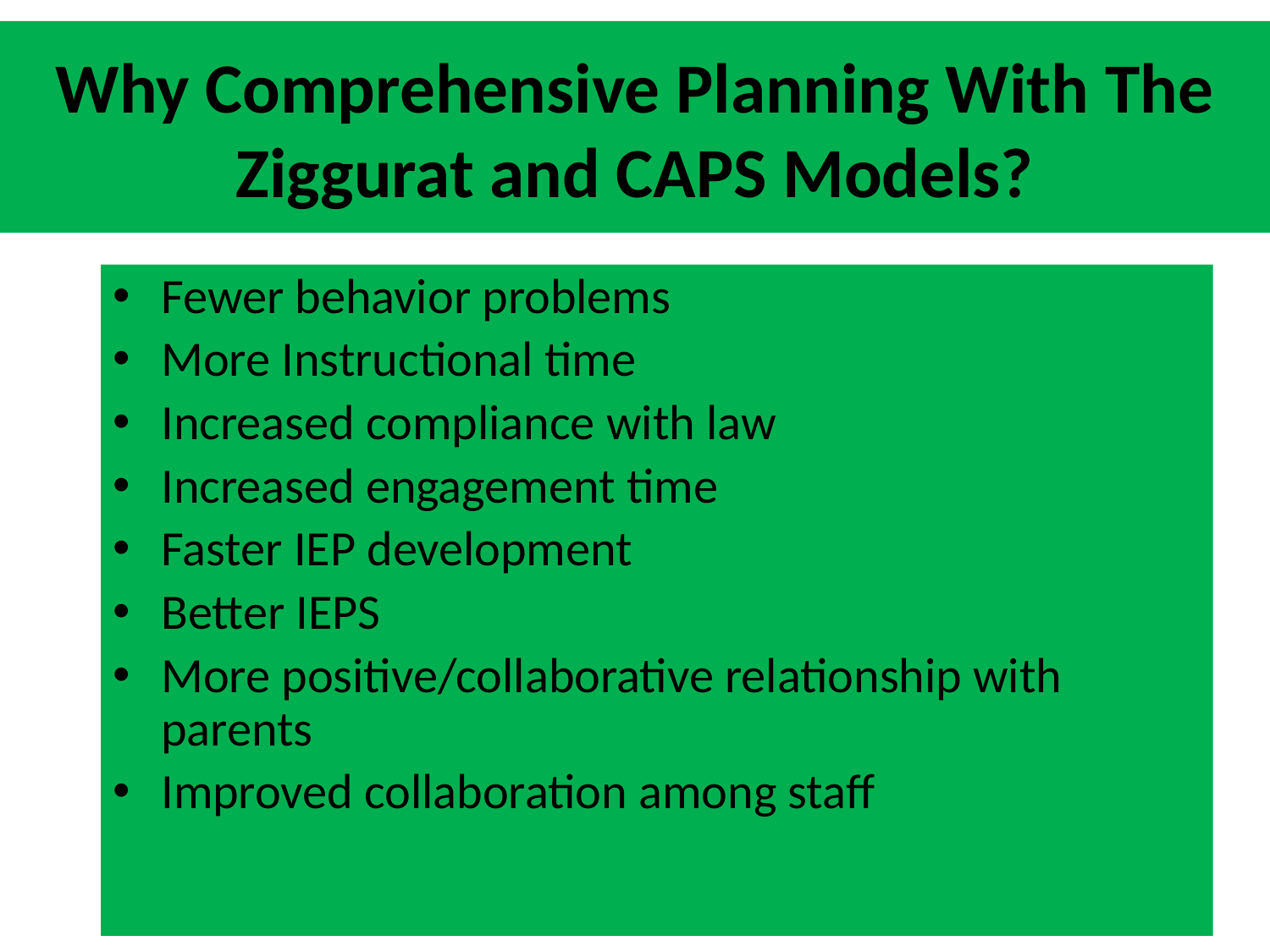

# Why Comprehensive Planning With The Ziggurat and CAPS Models?
Fewer behavior problems
More Instructional time
Increased compliance with law
Increased engagement time
Faster IEP development
Better IEPS
More positive/collaborative relationship with parents
Improved collaboration among staff